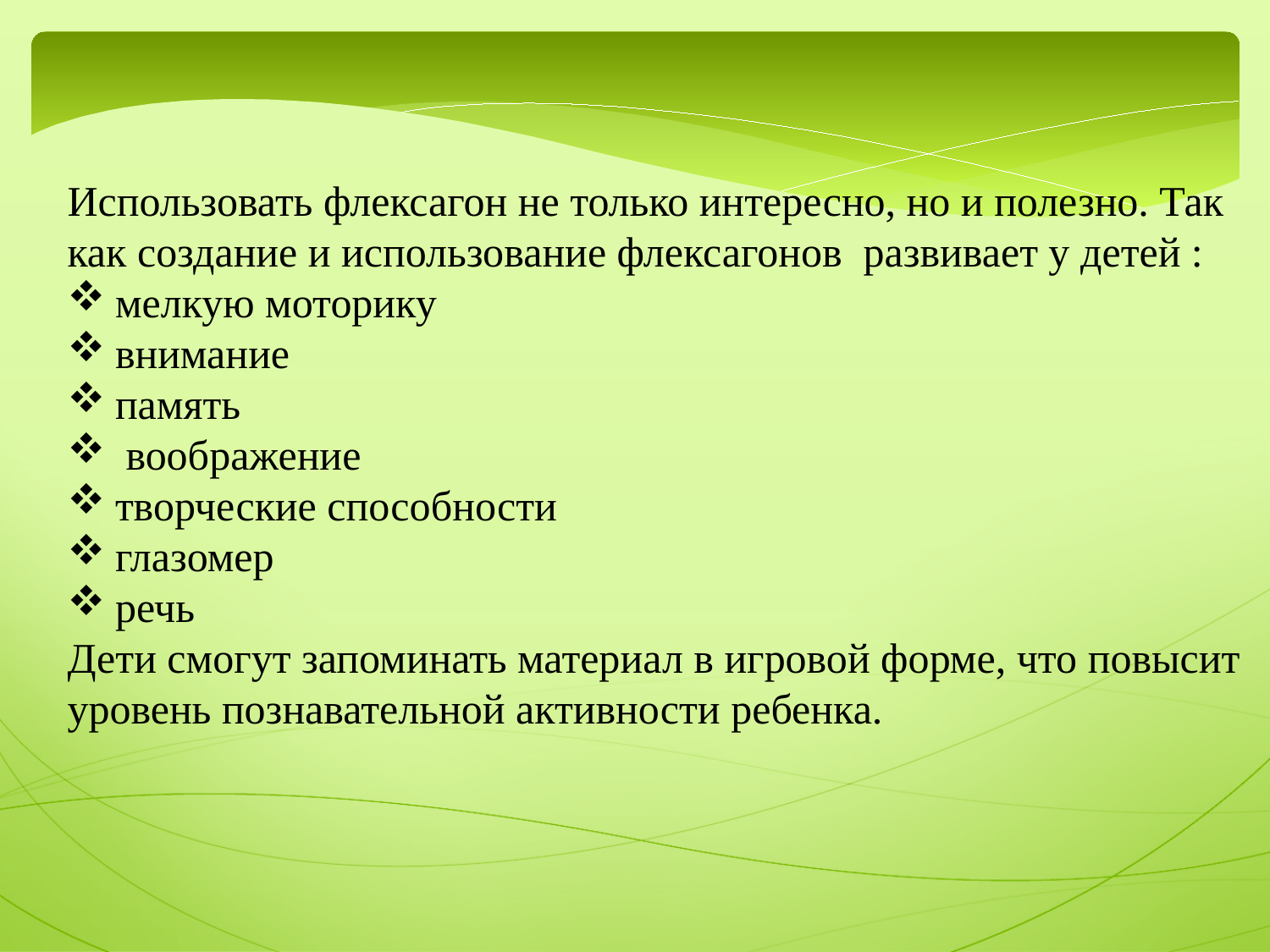

Использовать флексагон не только интересно, но и полезно. Так как создание и использование флексагонов  развивает у детей :
мелкую моторику
внимание
память
 воображение
творческие способности
глазомер
речь
Дети смогут запоминать материал в игровой форме, что повысит уровень познавательной активности ребенка.